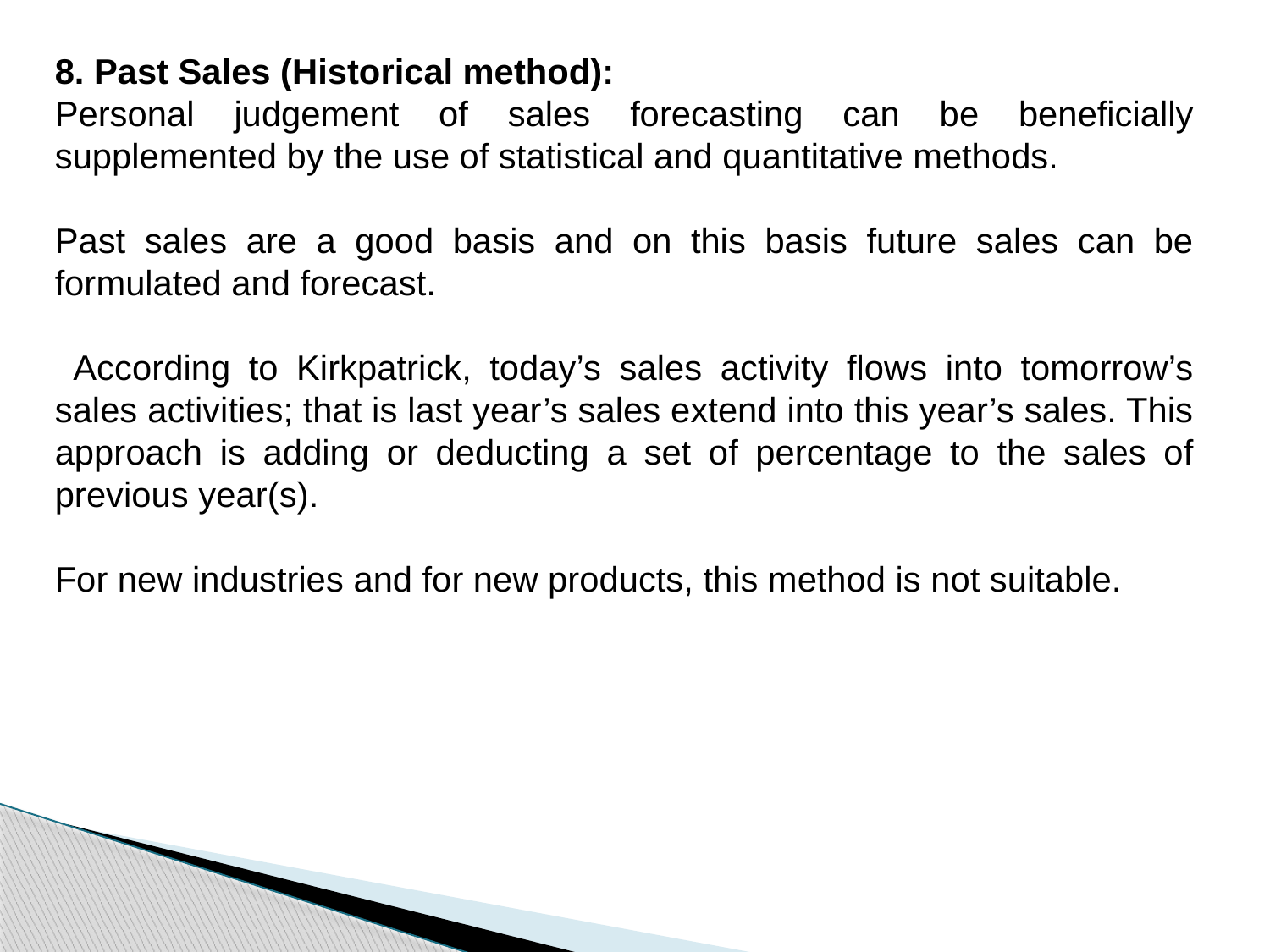

8. Past Sales (Historical method):
Personal judgement of sales forecasting can be beneficially supplemented by the use of statistical and quantitative methods.

Past sales are a good basis and on this basis future sales can be formulated and forecast.

 According to Kirkpatrick, today’s sales activity flows into tomorrow’s sales activities; that is last year’s sales extend into this year’s sales. This approach is adding or deducting a set of percentage to the sales of previous year(s).

For new industries and for new products, this method is not suitable.